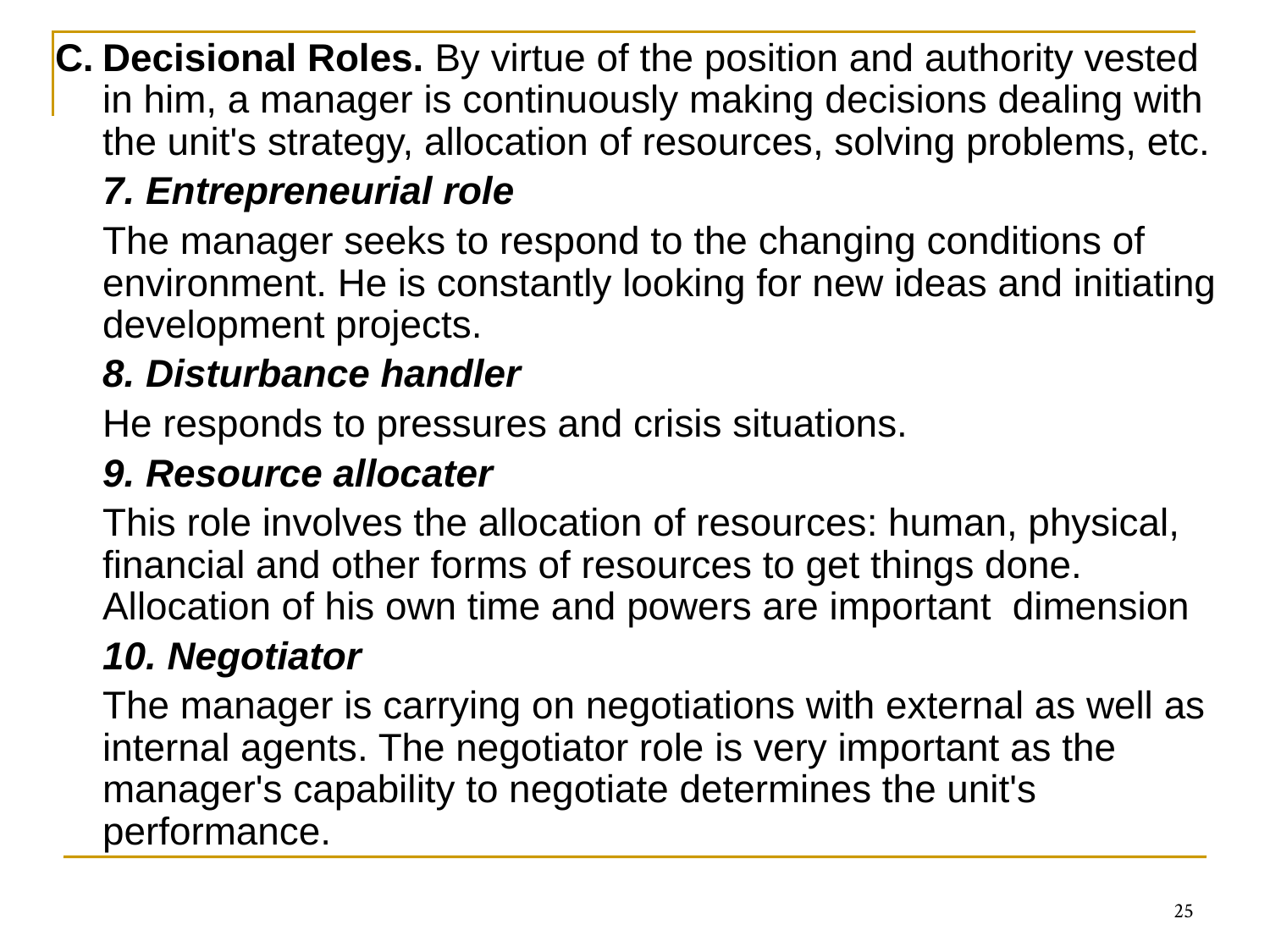

C.	Decisional Roles. By virtue of the position and authority vested in him, a manager is continuously making decisions dealing with the unit's strategy, allocation of resources, solving problems, etc.
	7. Entrepreneurial role
	The manager seeks to respond to the changing conditions of environment. He is constantly looking for new ideas and initiating development projects.
	8. Disturbance handler
	He responds to pressures and crisis situations.
	9. Resource allocater
	This role involves the allocation of resources: human, physical, financial and other forms of resources to get things done. Allocation of his own time and powers are important  dimension
	10. Negotiator
	The manager is carrying on negotiations with external as well as internal agents. The negotiator role is very important as the manager's capability to negotiate determines the unit's performance.

25